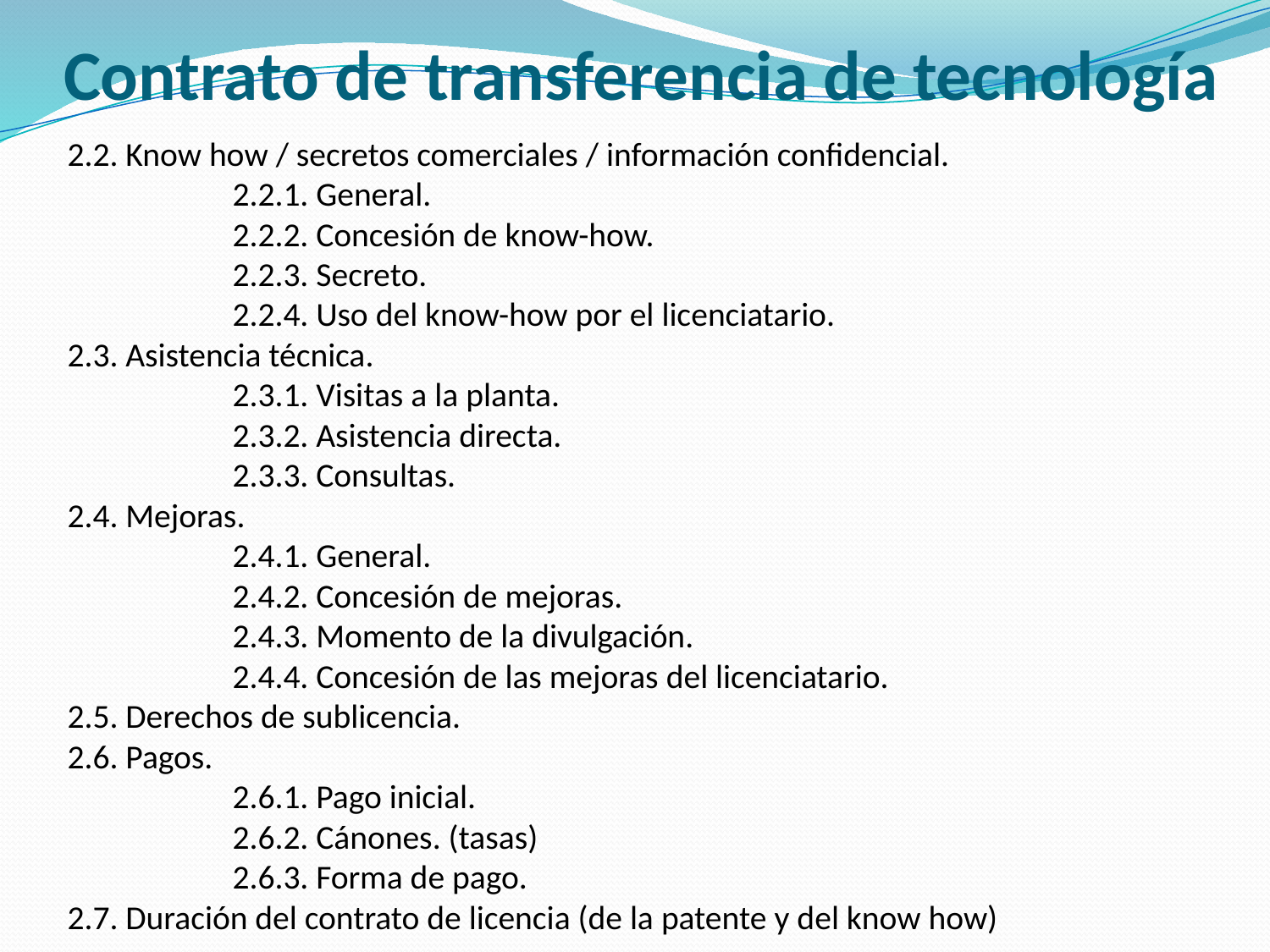

# Contrato de transferencia de tecnología
2.2. Know how / secretos comerciales / información confidencial.
	2.2.1. General.
	2.2.2. Concesión de know-how.
	2.2.3. Secreto.
	2.2.4. Uso del know-how por el licenciatario.
2.3. Asistencia técnica.
		2.3.1. Visitas a la planta.
	2.3.2. Asistencia directa.
	2.3.3. Consultas.
2.4. Mejoras.
	2.4.1. General.
	2.4.2. Concesión de mejoras.
	2.4.3. Momento de la divulgación.
	2.4.4. Concesión de las mejoras del licenciatario.
2.5. Derechos de sublicencia.
2.6. Pagos.
	2.6.1. Pago inicial.
	2.6.2. Cánones. (tasas)
	2.6.3. Forma de pago.
2.7. Duración del contrato de licencia (de la patente y del know how)